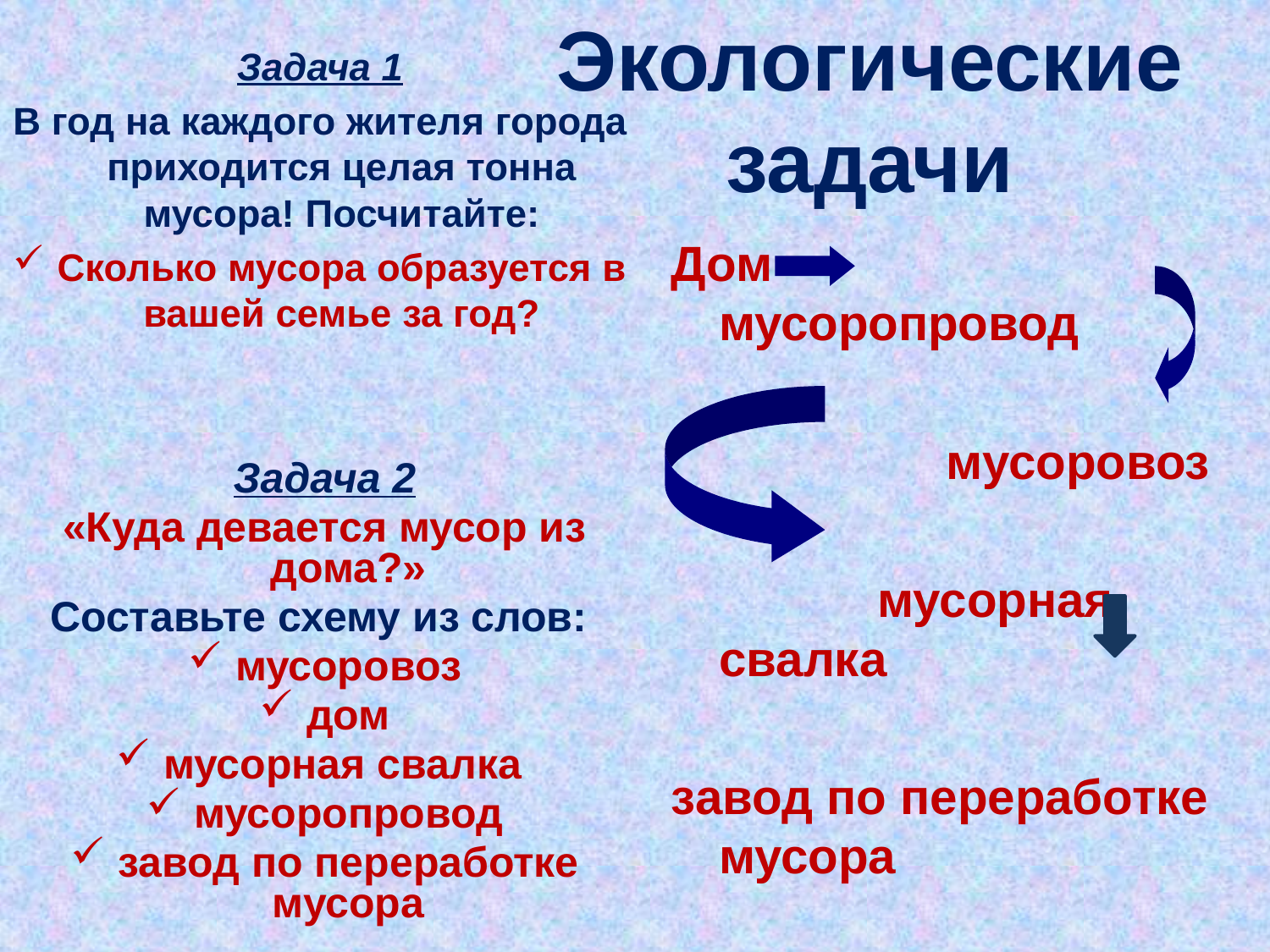

Экологические задачи
Задача 1
В год на каждого жителя города приходится целая тонна мусора! Посчитайте:
Сколько мусора образуется в вашей семье за год?

Дом          мусоропровод

                    мусоровоз

               мусорная свалка

завод по переработке мусора

Задача 2
«Куда девается мусор из дома?»
Составьте схему из слов:
мусоровоз
дом
мусорная свалка
мусоропровод
завод по переработке мусора